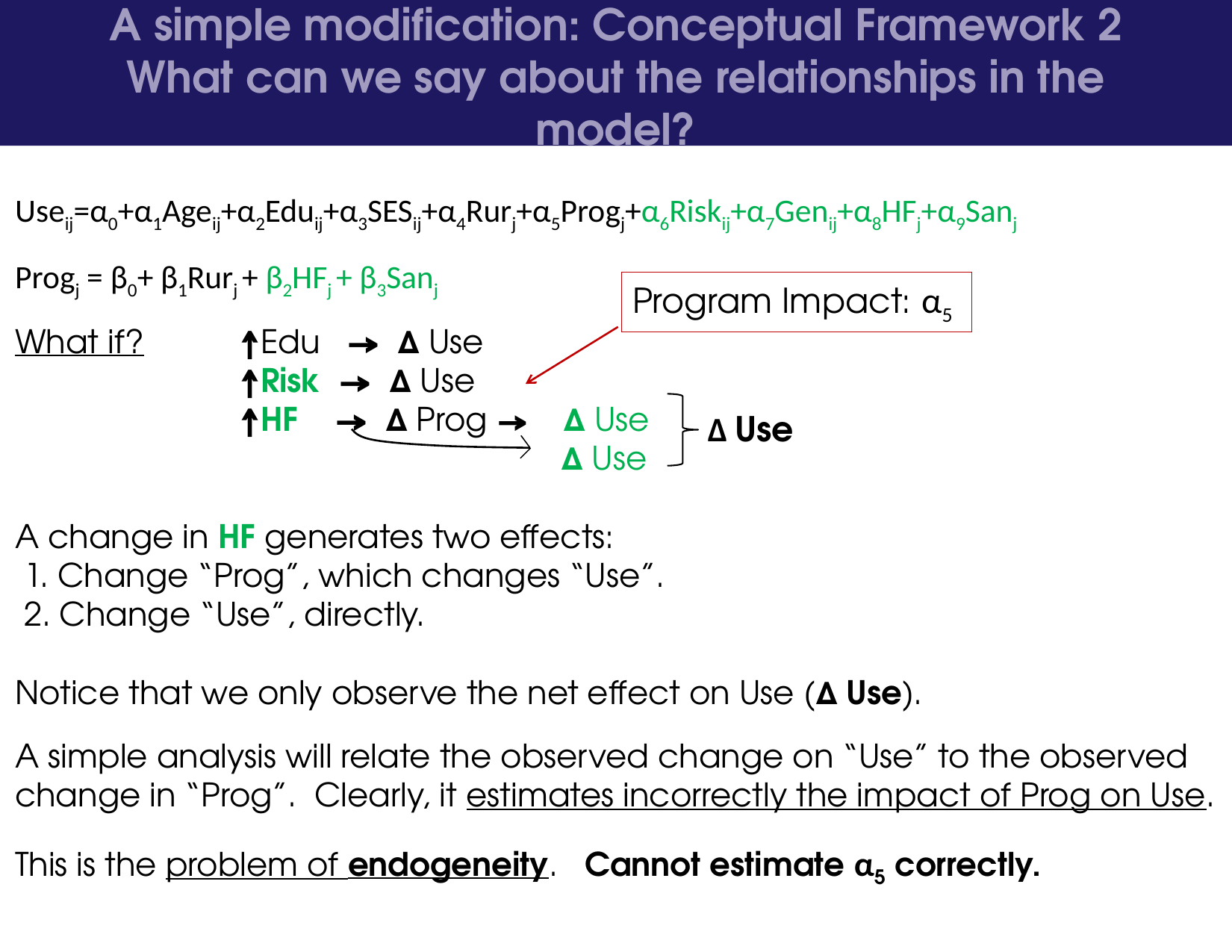

A simple modification: Conceptual Framework 2
What can we say about the relationships in the model?
Useij=α0+α1Ageij+α2Eduij+α3SESij+α4Rurj+α5Progj+α6Riskij+α7Genij+α8HFj+α9Sanj
Progj = β0+ β1Rurj + β2HFj + β3Sanj

What if?	↑Edu   →  ∆ Use
		↑Risk  →  ∆ Use
		↑HF    →  ∆ Prog →    ∆ Use
                                                             ∆ Use

A change in HF generates two effects:
 1. Change “Prog”, which changes “Use”.
 2. Change “Use”, directly.

Notice that we only observe the net effect on Use (∆ Use).

A simple analysis will relate the observed change on “Use” to the observed change in “Prog”.  Clearly, it estimates incorrectly the impact of Prog on Use.

This is the problem of endogeneity.   Cannot estimate α5 correctly.

Program Impact: α5

∆ Use